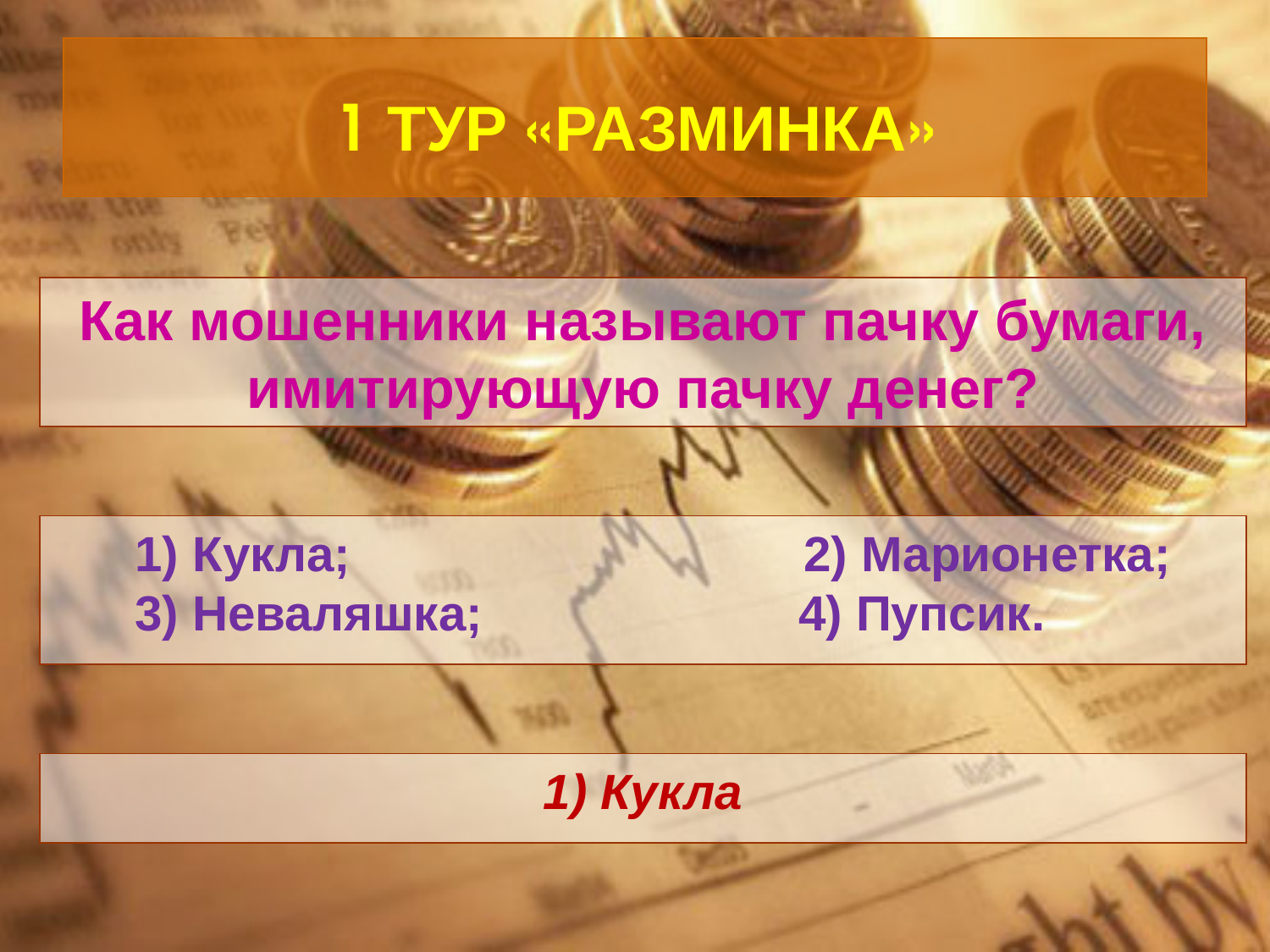

# 1 ТУР «РАЗМИНКА»
Как мошенники называют пачку бумаги, имитирующую пачку денег?
      1) Кукла;                                 2) Марионетка;
      3) Неваляшка;                       4) Пупсик.
1) Кукла